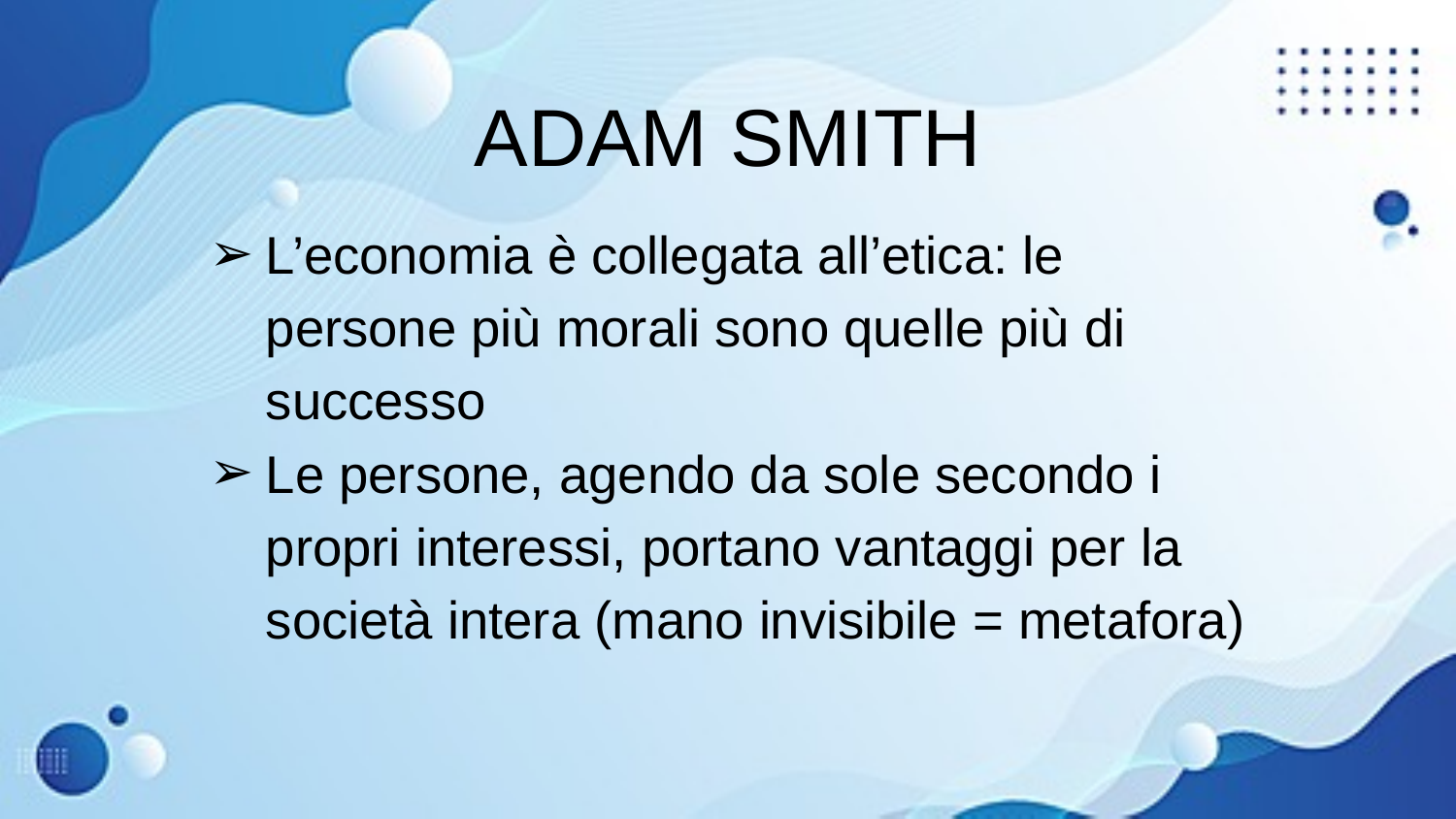

# ADAM SMITH
L’economia è collegata all’etica: le persone più morali sono quelle più di successo
Le persone, agendo da sole secondo i propri interessi, portano vantaggi per la società intera (mano invisibile = metafora)